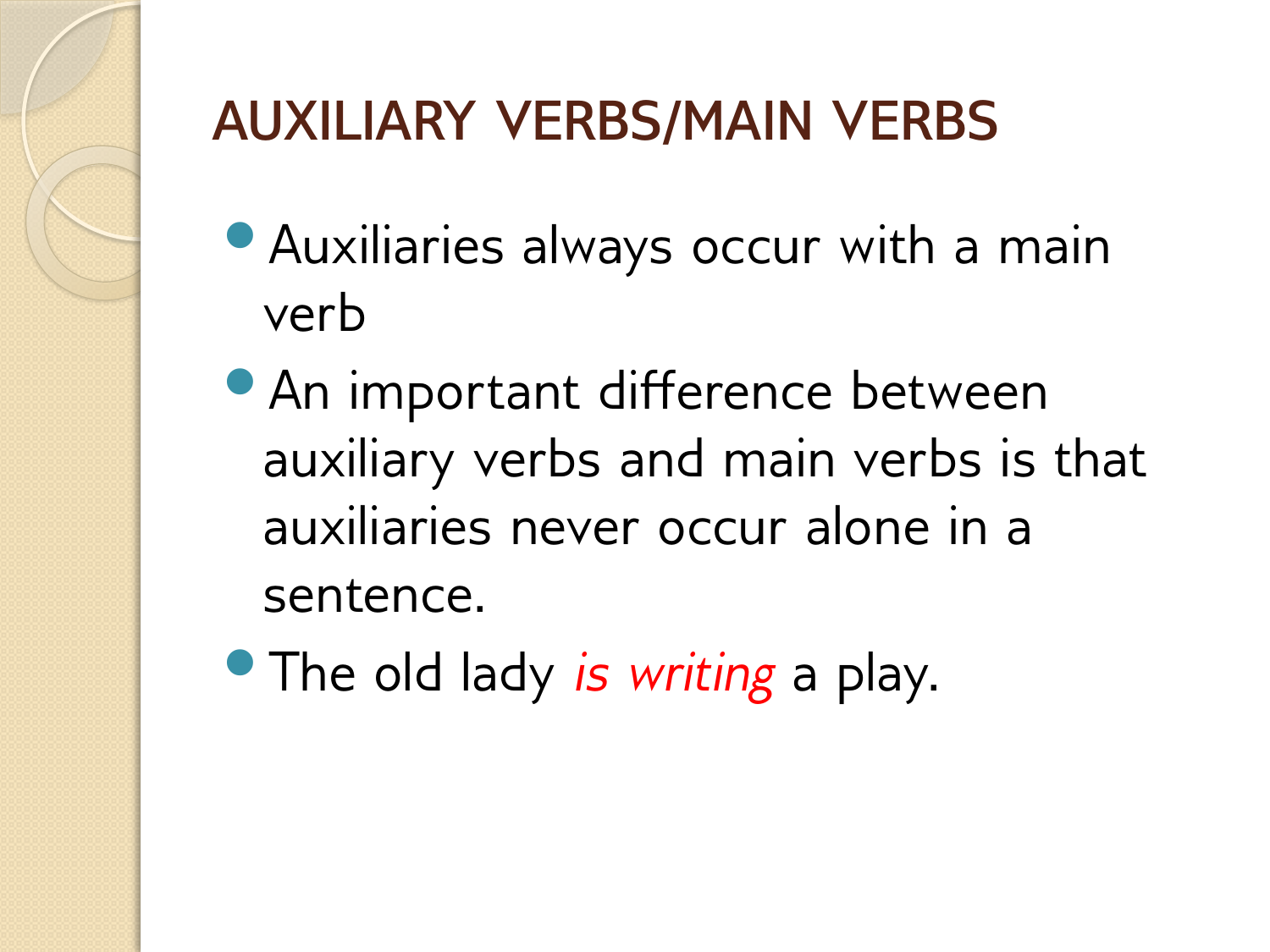

# AUXILIARY VERBS/MAIN VERBS
Auxiliaries always occur with a main verb
An important difference between auxiliary verbs and main verbs is that auxiliaries never occur alone in a sentence.
The old lady is writing a play.